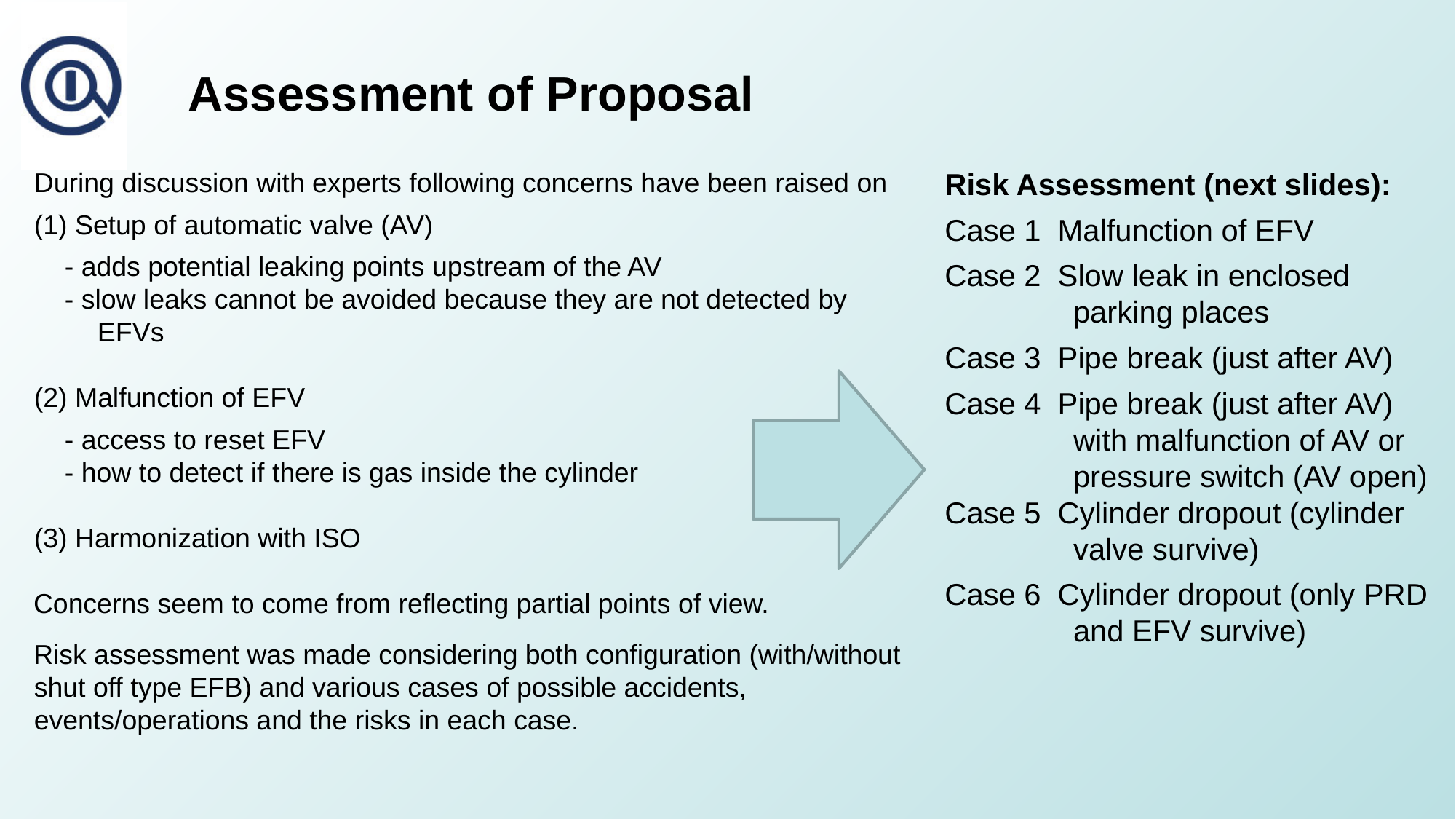

Assessment of Proposal
During discussion with experts following concerns have been raised on
(1) Setup of automatic valve (AV)
    - adds potential leaking points upstream of the AV
    - slow leaks cannot be avoided because they are not detected by EFVs

(2) Malfunction of EFV
    - access to reset EFV
    - how to detect if there is gas inside the cylinder

(3) Harmonization with ISO

Concerns seem to come from reflecting partial points of view.
Risk assessment was made considering both configuration (with/without shut off type EFB) and various cases of possible accidents, events/operations and the risks in each case.
Risk Assessment (next slides):
Case 1  Malfunction of EFV
Case 2  Slow leak in enclosed parking places
Case 3  Pipe break (just after AV)
Case 4  Pipe break (just after AV) with malfunction of AV or pressure switch (AV open)
Case 5  Cylinder dropout (cylinder valve survive)
Case 6  Cylinder dropout (only PRD and EFV survive)